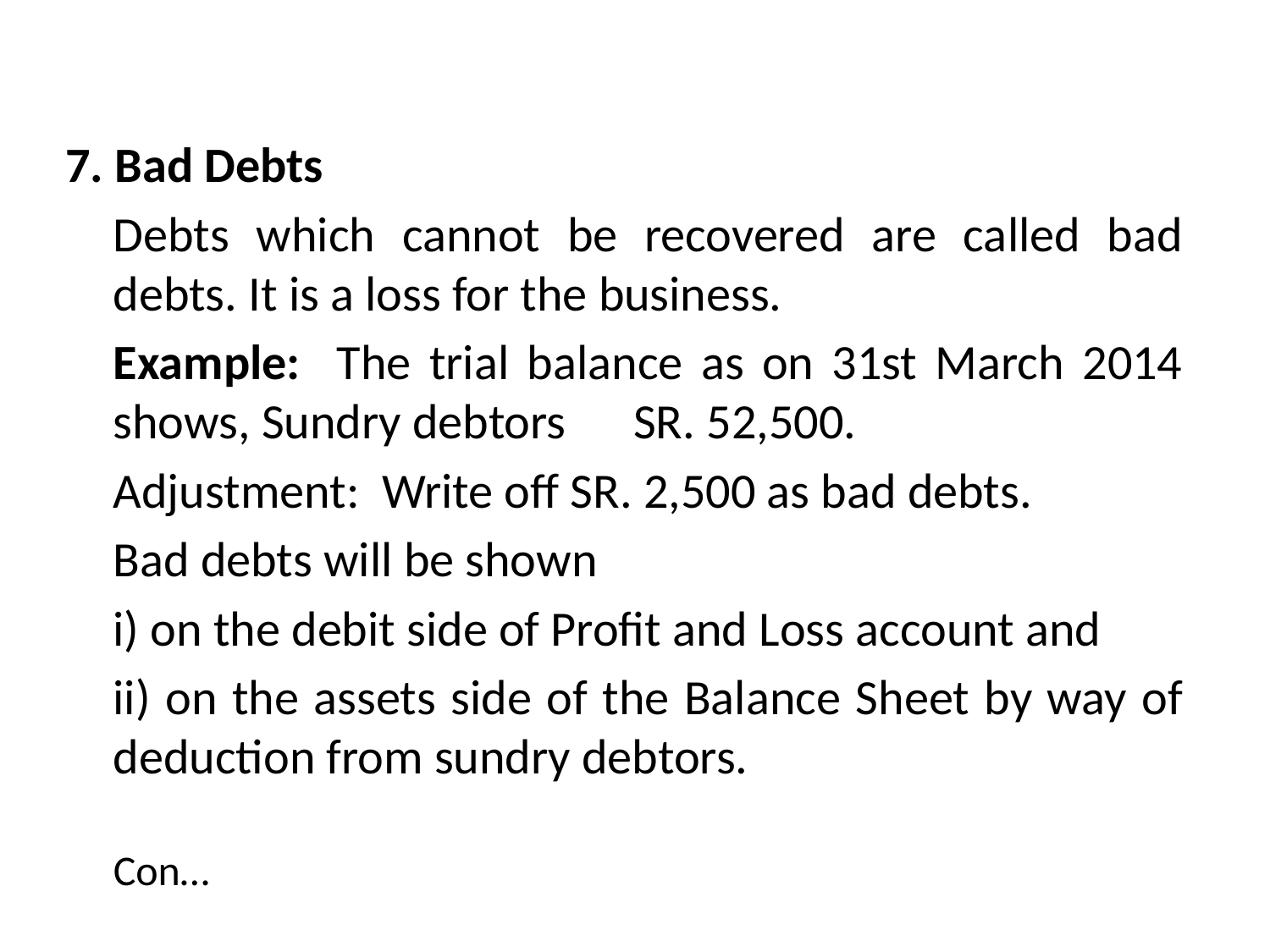

7. Bad Debts
	Debts which cannot be recovered are called bad debts. It is a loss for the business.
	Example:  The trial balance as on 31st March 2014 shows, Sundry debtors      SR. 52,500.
	Adjustment:  Write off SR. 2,500 as bad debts.
	Bad debts will be shown
	i) on the debit side of Profit and Loss account and
	ii) on the assets side of the Balance Sheet by way of deduction from sundry debtors.
									Con…